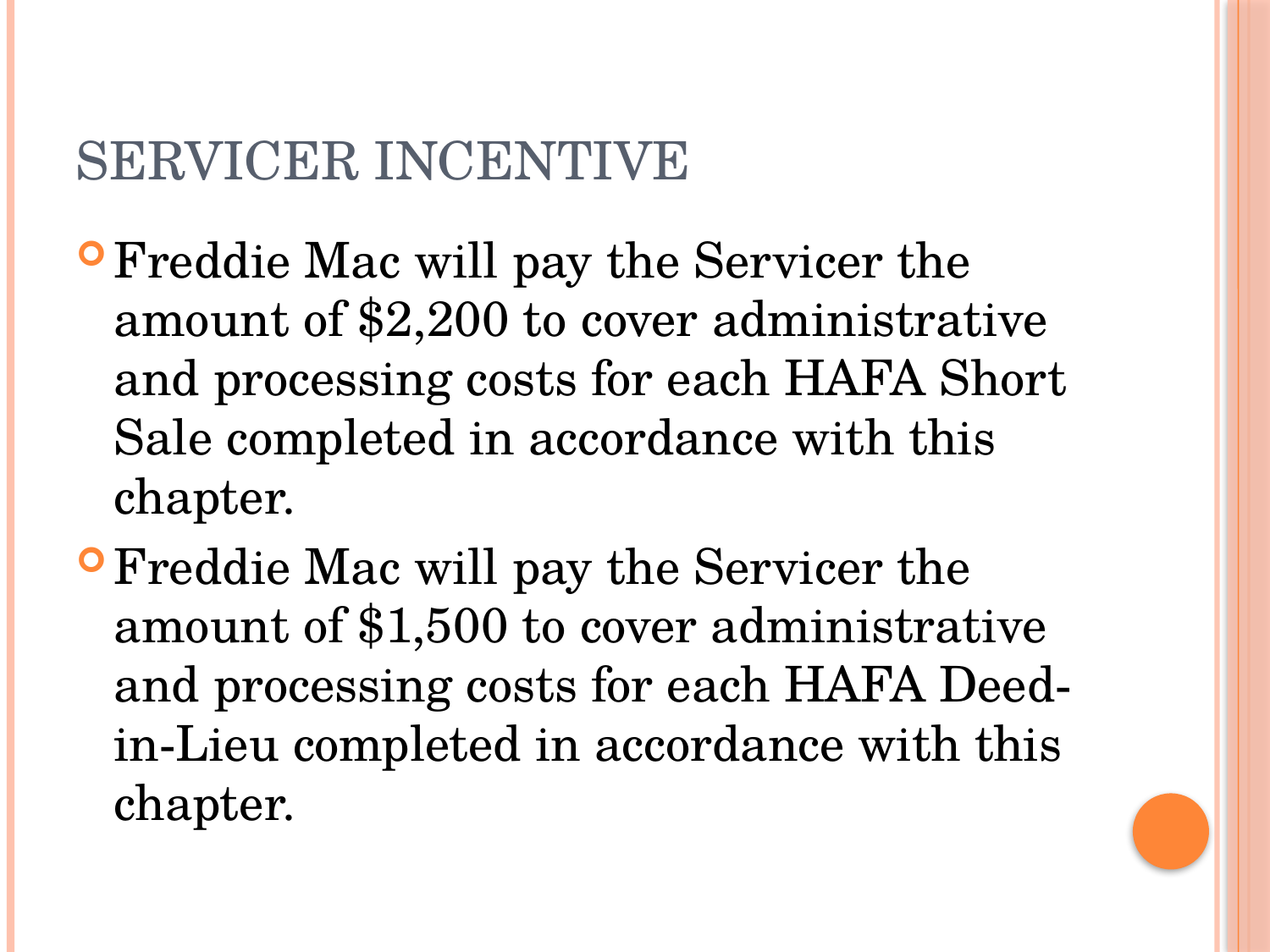

# Servicer Incentive
Freddie Mac will pay the Servicer the amount of $2,200 to cover administrative and processing costs for each HAFA Short Sale completed in accordance with this chapter.
Freddie Mac will pay the Servicer the amount of $1,500 to cover administrative and processing costs for each HAFA Deed-in-Lieu completed in accordance with this chapter.